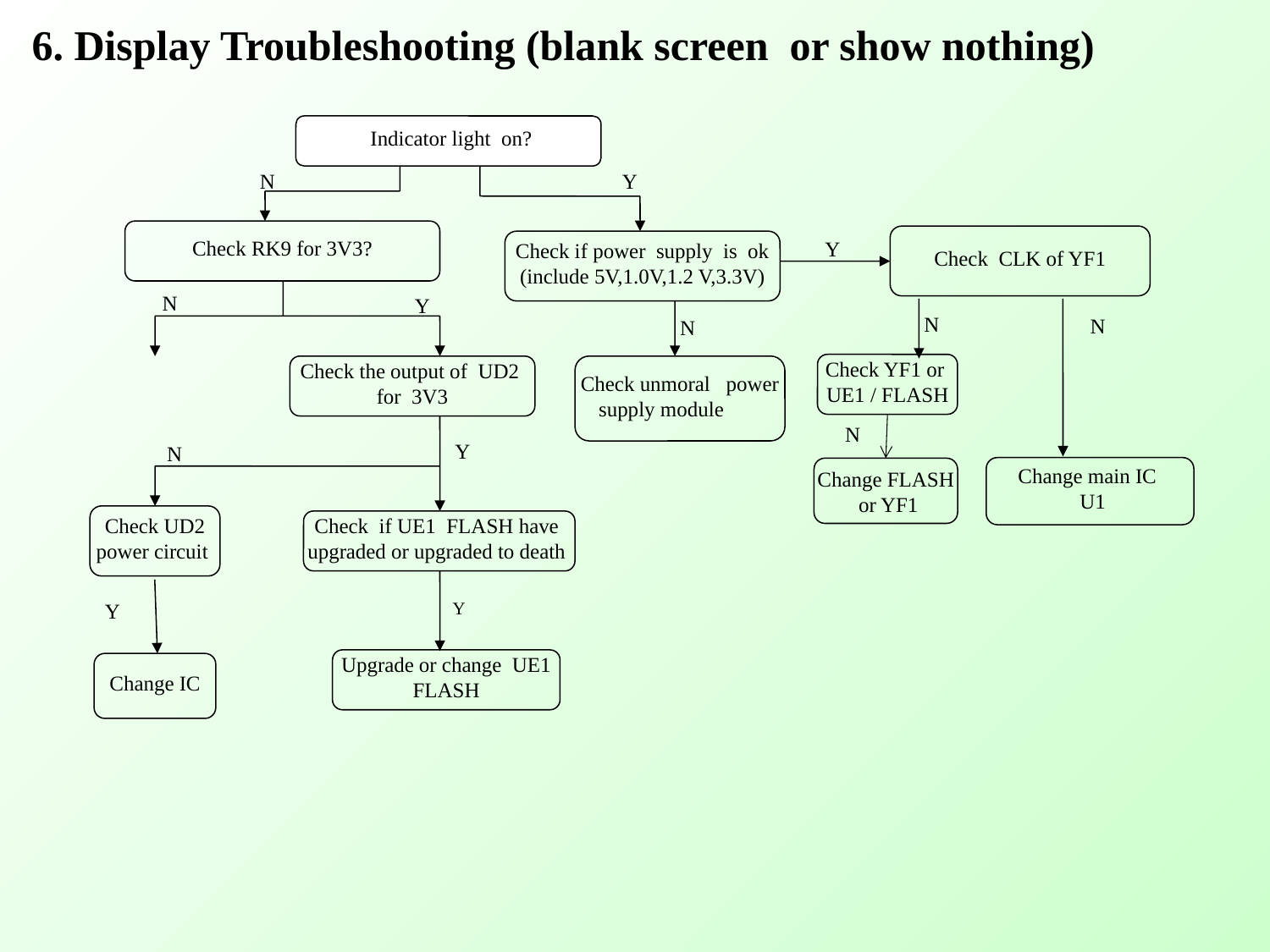

6. Display Troubleshooting (blank screen  or show nothing)
 Indicator light  on?

Y
N

Check RK9 for 3V3?
Check  CLK of YF1
Check if power  supply  is  ok (include 5V,1.0V,1.2 V,3.3V)
Y

N
Y

N
N
N

Check YF1 or  UE1 / FLASH
Check the output of  UD2  for  3V3
Check unmoral   power supply module

N
Y
N
Change main IC
 U1
Change FLASH  or YF1

Check UD2 power circuit
Check  if UE1  FLASH have  upgraded or upgraded to death

Y
Y
Upgrade or change  UE1 FLASH
Change IC